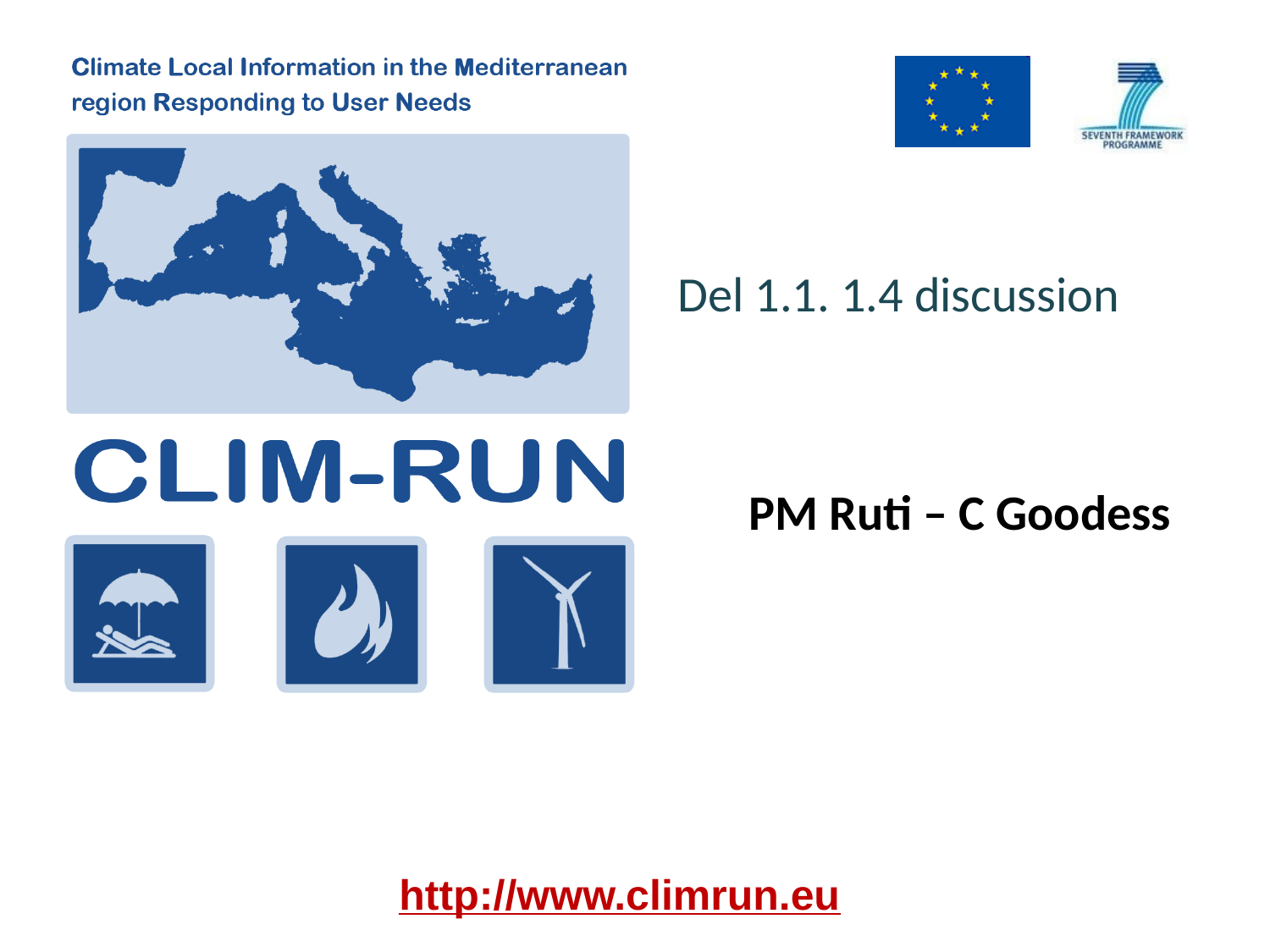

# Del 1.1. 1.4 discussion
PM Ruti – C Goodess
http://www.climrun.eu